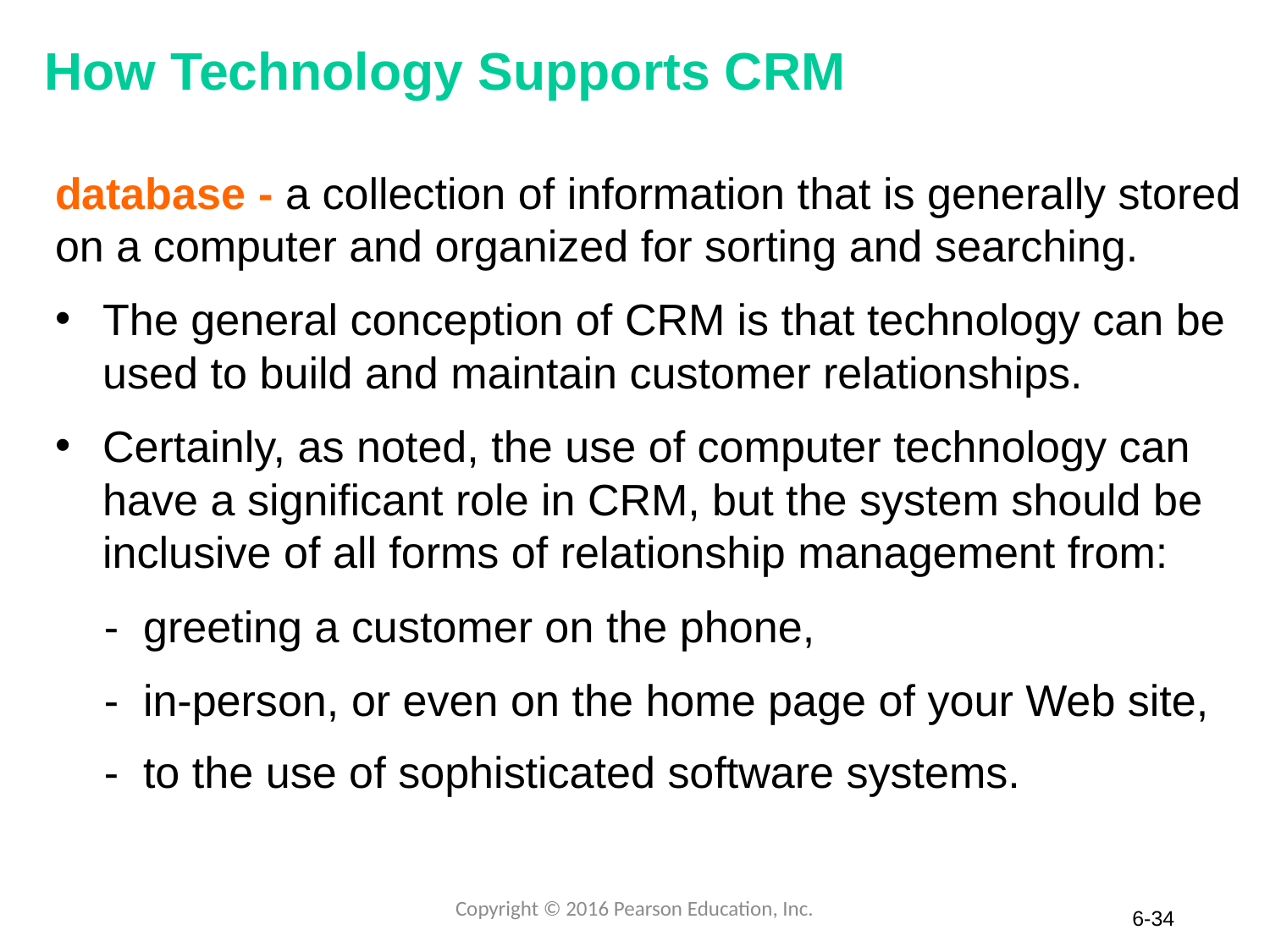

# How Technology Supports CRM
database - a collection of information that is generally stored on a computer and organized for sorting and searching.

The general conception of CRM is that technology can be used to build and maintain customer relationships.

Certainly, as noted, the use of computer technology can have a significant role in CRM, but the system should be inclusive of all forms of relationship management from:

    -  greeting a customer on the phone,

    -  in-person, or even on the home page of your Web site,
    -  to the use of sophisticated software systems.
Copyright © 2016 Pearson Education, Inc.